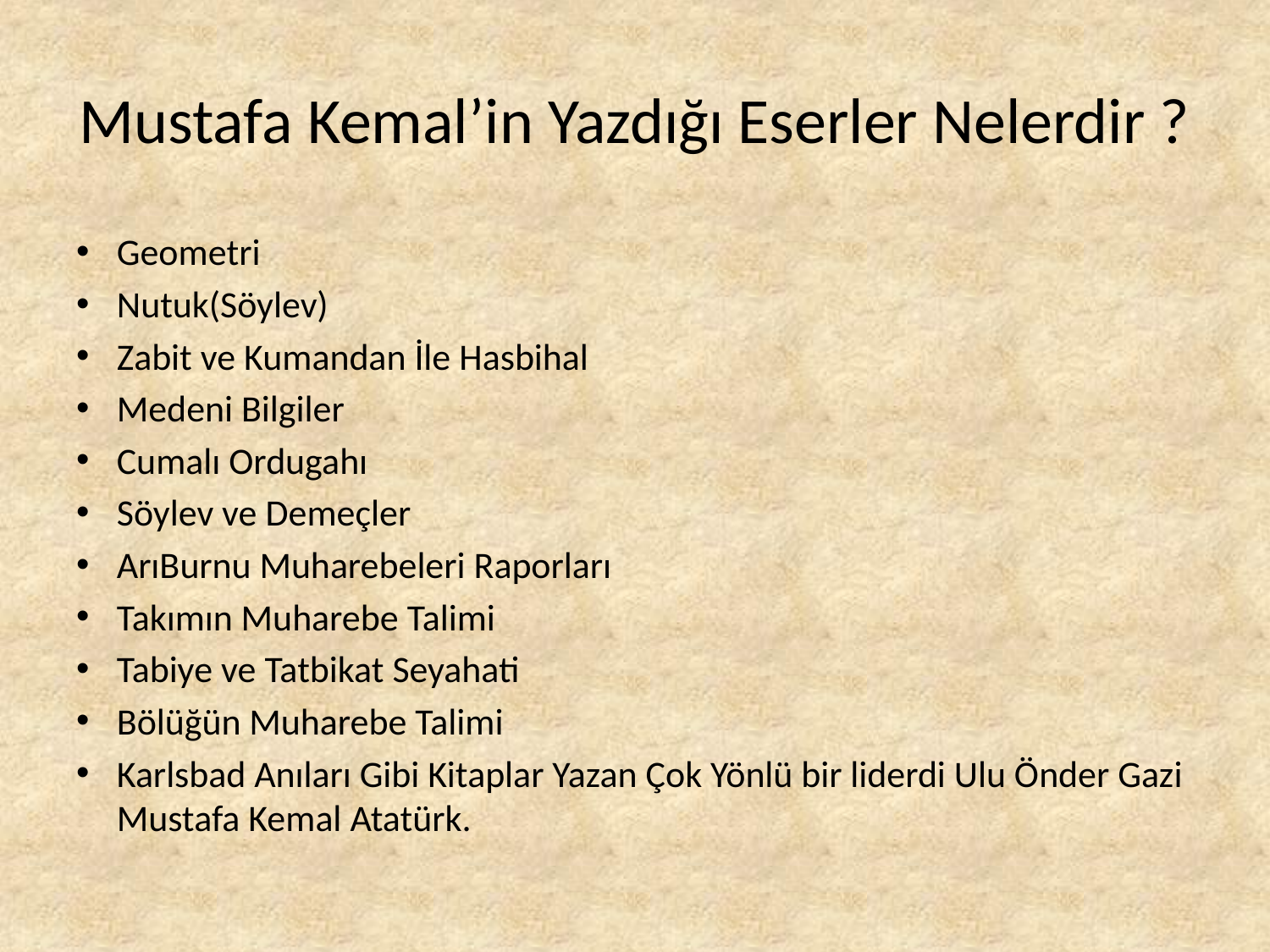

# Mustafa Kemal’in Yazdığı Eserler Nelerdir ?
Geometri
Nutuk(Söylev)
Zabit ve Kumandan İle Hasbihal
Medeni Bilgiler
Cumalı Ordugahı
Söylev ve Demeçler
ArıBurnu Muharebeleri Raporları
Takımın Muharebe Talimi
Tabiye ve Tatbikat Seyahati
Bölüğün Muharebe Talimi
Karlsbad Anıları Gibi Kitaplar Yazan Çok Yönlü bir liderdi Ulu Önder Gazi Mustafa Kemal Atatürk.